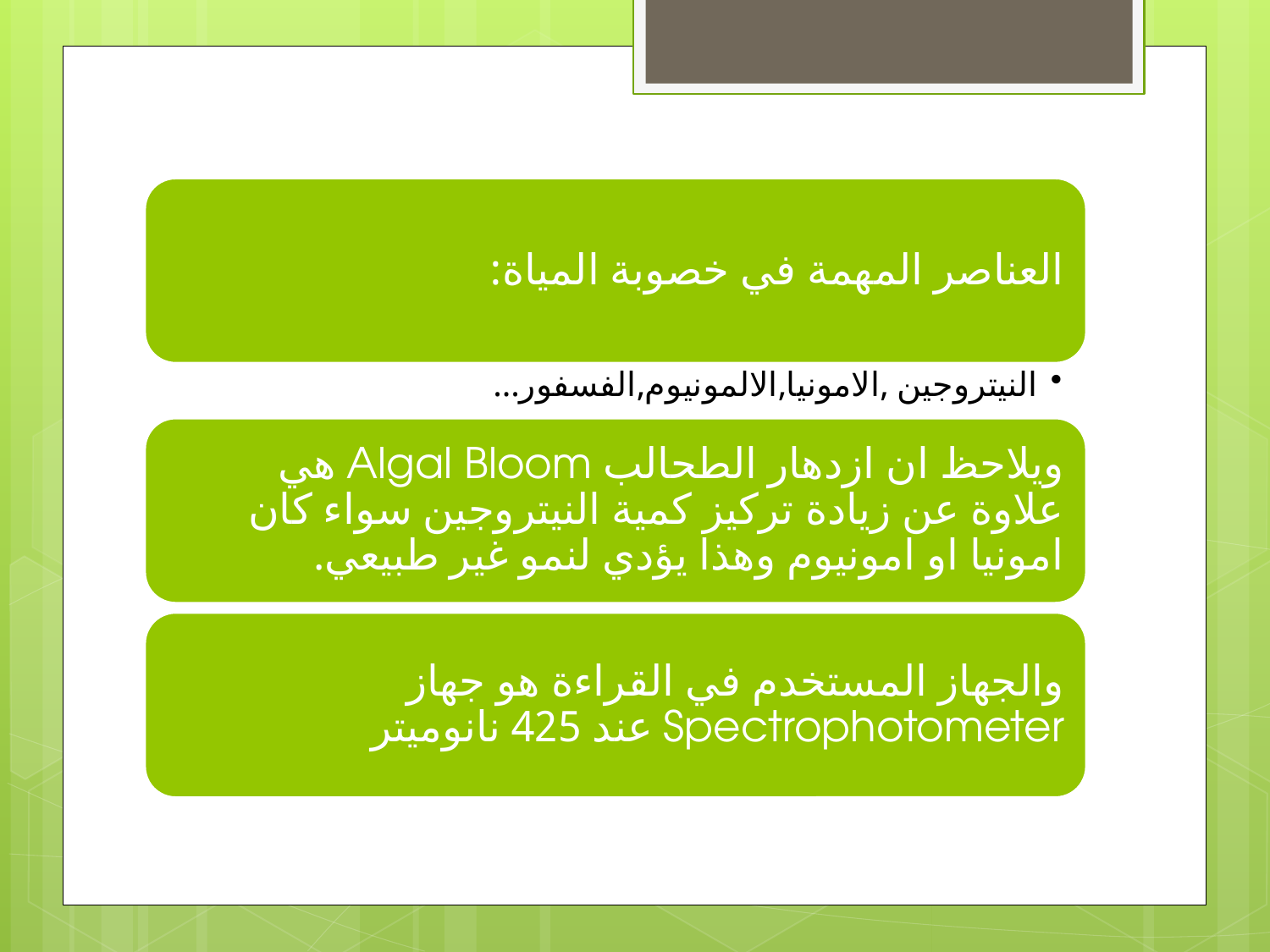

العناصر المهمة في خصوبة المياة:
النيتروجين ,الامونيا,الالمونيوم,الفسفور...
ويلاحظ ان ازدهار الطحالب Algal Bloom هي علاوة عن زيادة تركيز كمية النيتروجين سواء كان امونيا او امونيوم وهذا يؤدي لنمو غير طبيعي.
والجهاز المستخدم في القراءة هو جهاز Spectrophotometer عند 425 نانوميتر